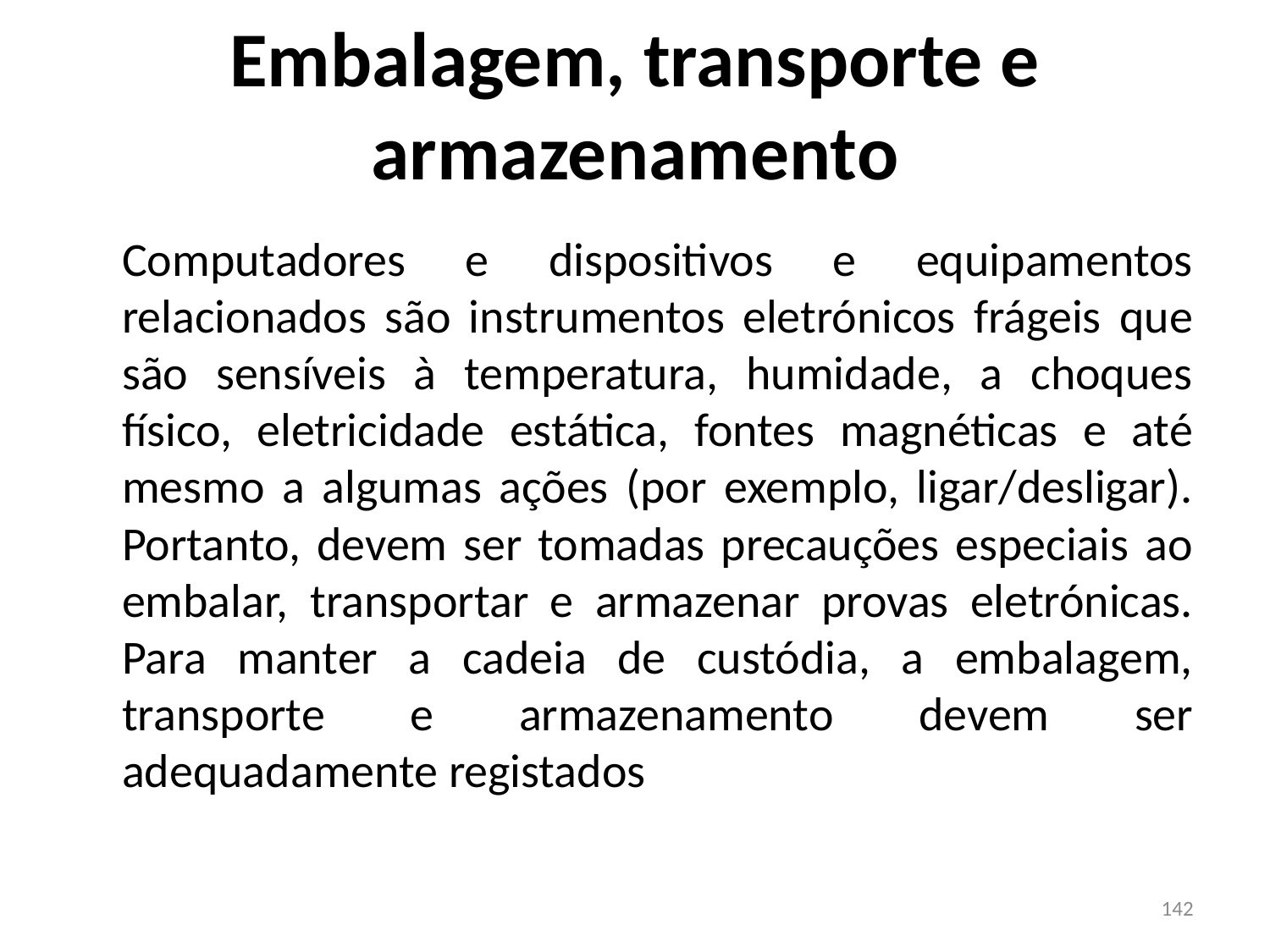

# Embalagem, transporte e armazenamento
Computadores e dispositivos e equipamentos relacionados são instrumentos eletrónicos frágeis que são sensíveis à temperatura, humidade, a choques físico, eletricidade estática, fontes magnéticas e até mesmo a algumas ações (por exemplo, ligar/desligar). Portanto, devem ser tomadas precauções especiais ao embalar, transportar e armazenar provas eletrónicas. Para manter a cadeia de custódia, a embalagem, transporte e armazenamento devem ser adequadamente registados

142